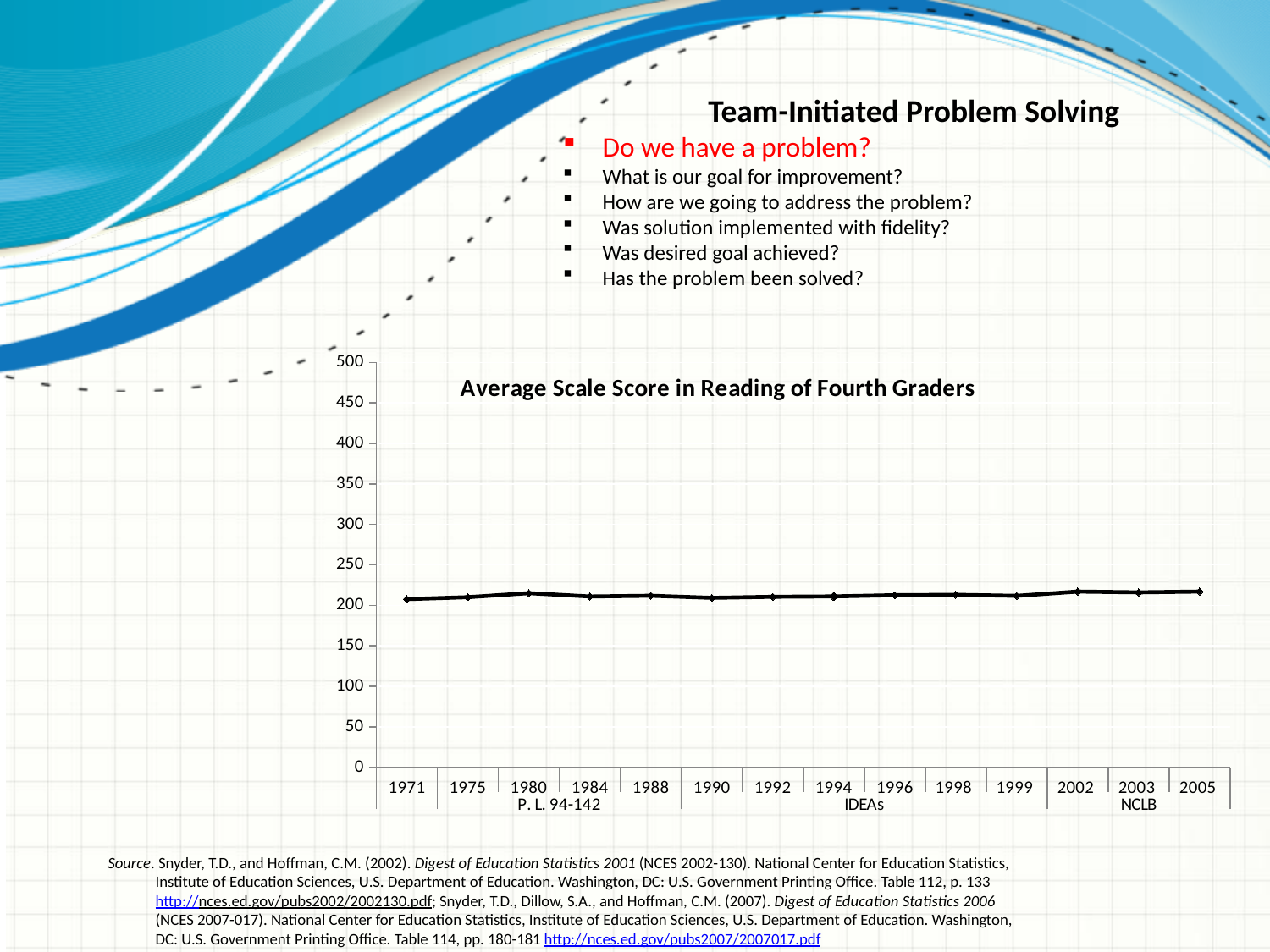

Team-Initiated Problem Solving
Do we have a problem?
What is our goal for improvement?
How are we going to address the problem?
Was solution implemented with fidelity?
Was desired goal achieved?
Has the problem been solved?

### Chart: Average Scale Score in Reading of Fourth Graders

| Category | Average Scale Score in Reading |
|---|---|
| 1971 | 207.6 |
| 1975 | 210.0 |
| 1980 | 215.0 |
| 1984 | 210.9 |
| 1988 | 211.8 |
| 1990 | 209.2 |
| 1992 | 210.5 |
| 1994 | 211.0 |
| 1996 | 212.5 |
| 1998  | 213.0 |
| 1999  | 211.7 |
| 2002  | 217.0 |
| 2003  | 216.0 |
| 2005  | 217.0 |
Source. Snyder, T.D., and Hoffman, C.M. (2002). Digest of Education Statistics 2001 (NCES 2002-130). National Center for Education Statistics, Institute of Education Sciences, U.S. Department of Education. Washington, DC: U.S. Government Printing Office. Table 112, p. 133 http://nces.ed.gov/pubs2002/2002130.pdf; Snyder, T.D., Dillow, S.A., and Hoffman, C.M. (2007). Digest of Education Statistics 2006 (NCES 2007-017). National Center for Education Statistics, Institute of Education Sciences, U.S. Department of Education. Washington, DC: U.S. Government Printing Office. Table 114, pp. 180-181 http://nces.ed.gov/pubs2007/2007017.pdf